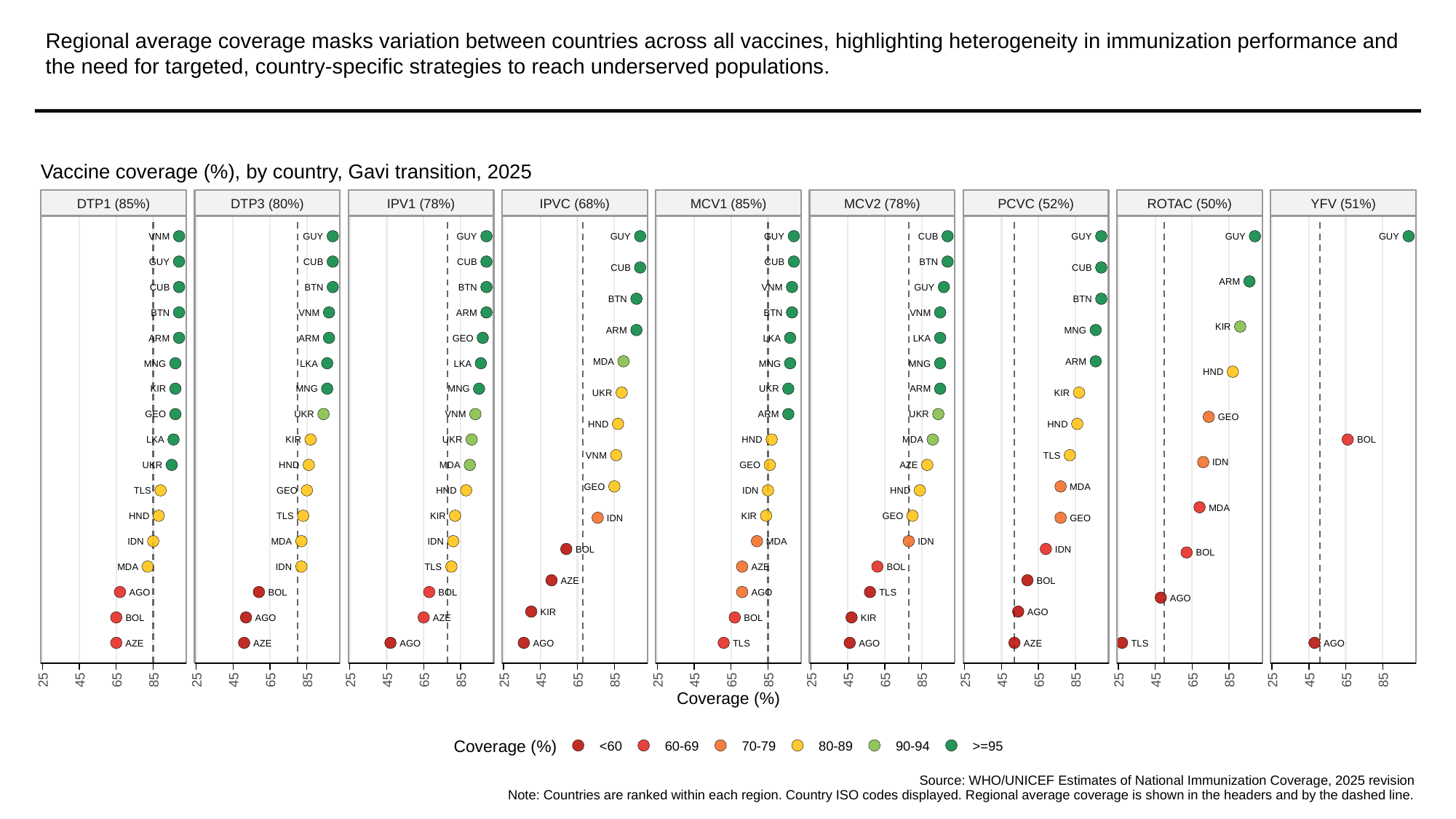

# Regional average coverage masks variation between countries across all vaccines, highlighting heterogeneity in immunization performance and the need for targeted, country-specific strategies to reach underserved populations.

Vaccine coverage (%), by country, Gavi transition, 2025

DTP1 (85%)
DTP3 (80%)
IPV1 (78%)
IPVC (68%)
MCV1 (85%)
MCV2 (78%)
PCVC (52%)
ROTAC (50%)
YFV (51%)

VNM
GUY
GUY
GUY
GUY
CUB
GUY
GUY
GUY

GUY
CUB
CUB
CUB
BTN

CUB
CUB

ARM

CUB
BTN
BTN
VNM
GUY

BTN
BTN

BTN
VNM
ARM
BTN
VNM

KIR

ARM
MNG

ARM
ARM
GEO
LKA
LKA

MDA
ARM
MNG
LKA
LKA
MNG
MNG

HND

KIR
MNG
MNG
UKR
ARM

UKR
KIR

GEO
UKR
VNM
ARM
UKR

GEO

HND
HND

LKA
KIR
UKR
HND
MDA
BOL

VNM
TLS

IDN

UKR
HND
MDA
GEO
AZE

GEO
MDA

TLS
GEO
HND
IDN
HND

MDA

HND
TLS
KIR
KIR
GEO
IDN
GEO

IDN
MDA
IDN
MDA
IDN

BOL
IDN

BOL

MDA
IDN
TLS
AZE
BOL

AZE
BOL

AGO
BOL
BOL
AGO
TLS

AGO

KIR
AGO

BOL
AGO
AZE
BOL
KIR

AZE
AZE
AGO
AGO
TLS
AGO
AZE
TLS
AGO

25
45
65
85
25
45
65
85
25
45
65
85
25
45
65
85
25
45
65
85
25
45
65
85
25
45
65
85
25
45
65
85
25
45
65
85
Coverage (%)
Coverage (%)

<60
60-69
70-79
80-89
90-94
>=95
Source: WHO/UNICEF Estimates of National Immunization Coverage, 2025 revision
Note: Countries are ranked within each region. Country ISO codes displayed. Regional average coverage is shown in the headers and by the dashed line.